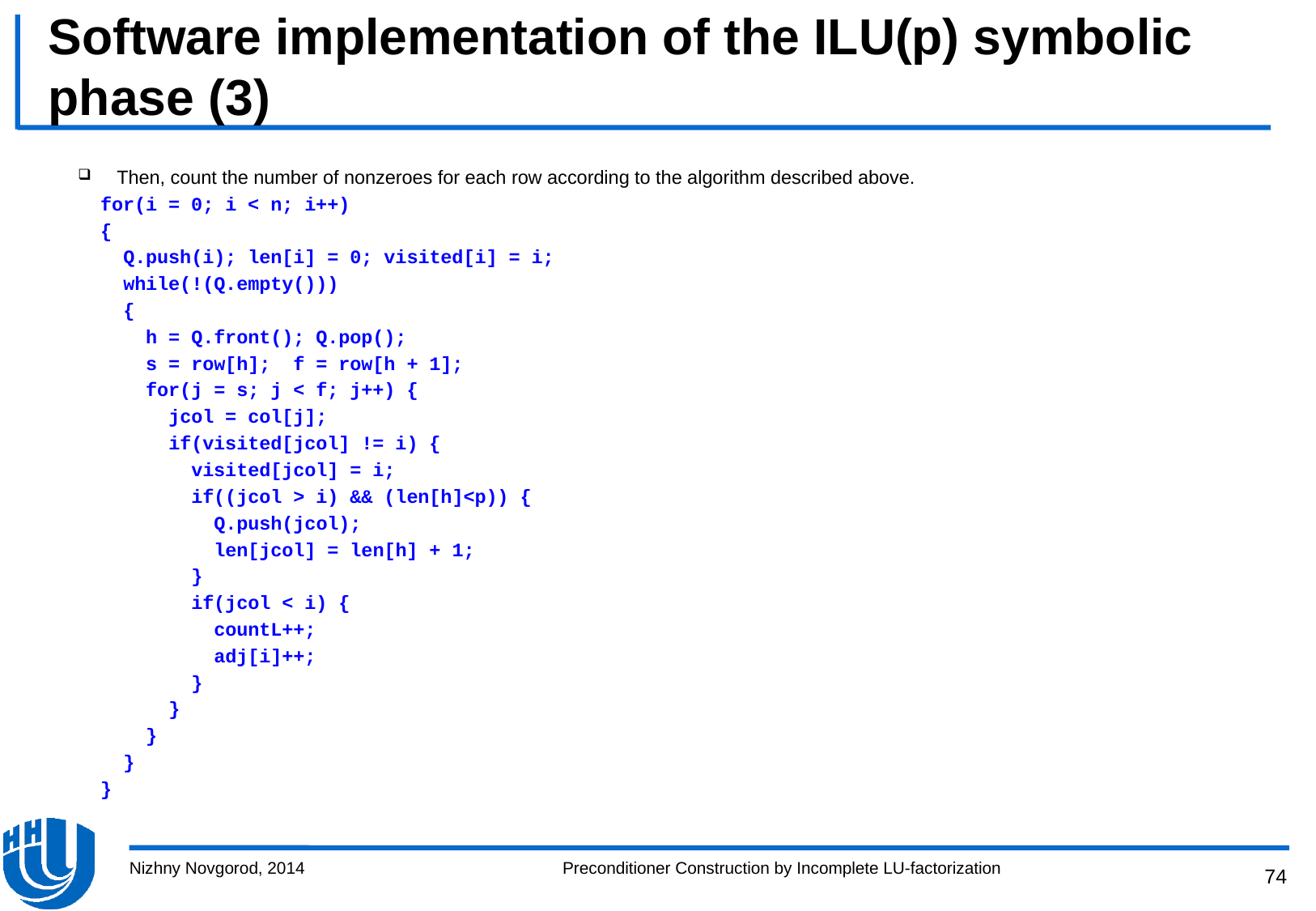

# Software implementation of the ILU(p) symbolic phase (3)
Then, count the number of nonzeroes for each row according to the algorithm described above.
  for(i = 0; i < n; i++)
  {
    Q.push(i); len[i] = 0; visited[i] = i;
    while(!(Q.empty()))
    {
      h = Q.front(); Q.pop();
      s = row[h];  f = row[h + 1];
      for(j = s; j < f; j++) {
        jcol = col[j];
        if(visited[jcol] != i) {
          visited[jcol] = i;
          if((jcol > i) && (len[h]<p)) {
            Q.push(jcol);
            len[jcol] = len[h] + 1;
          }
          if(jcol < i) {
            countL++;
            adj[i]++;
          }
        }
      }
    }
  }

Nizhny Novgorod, 2014
Preconditioner Construction by Incomplete LU-factorization